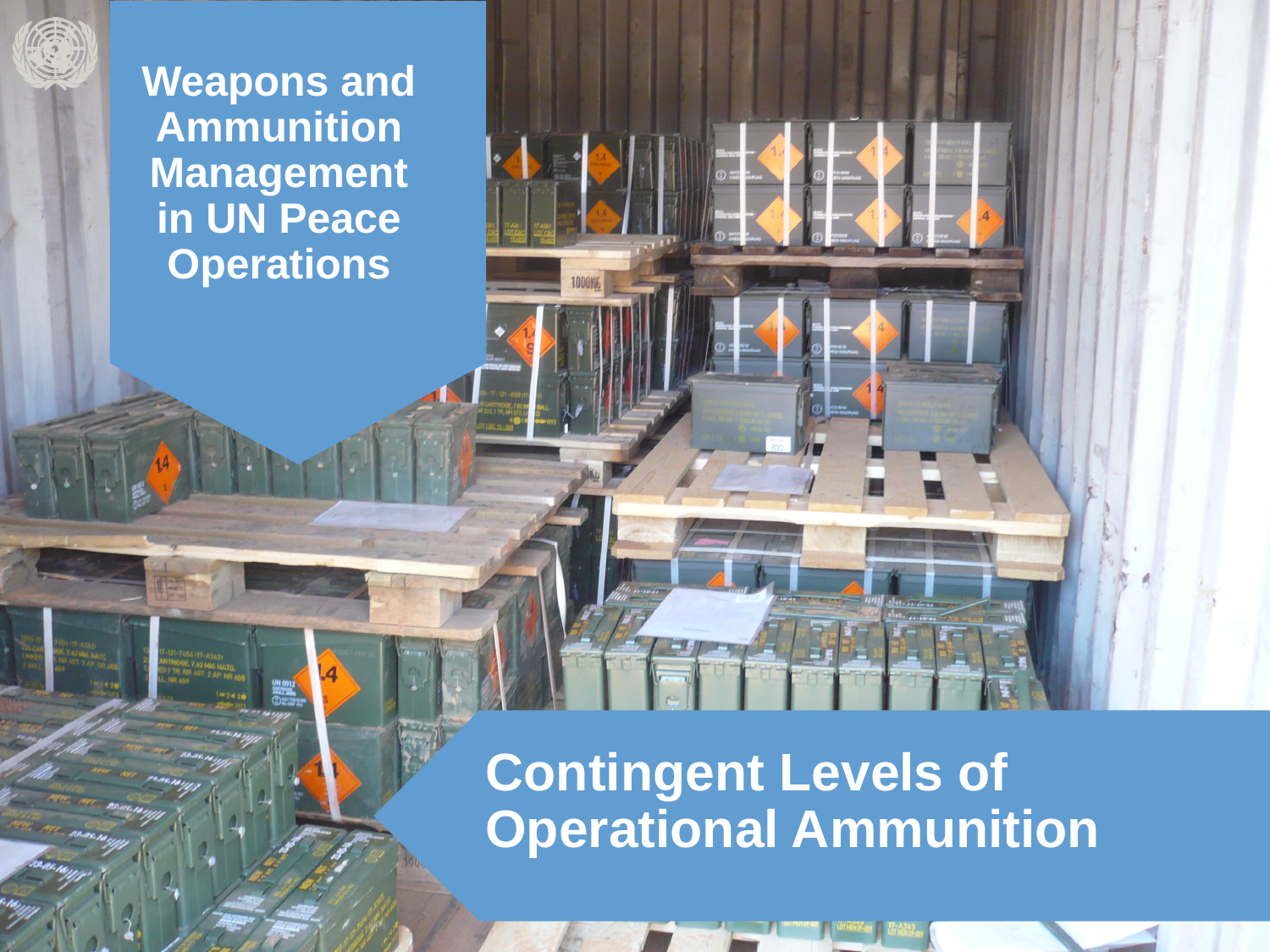

Weapons and Ammunition Management in UN Peace Operations
Contingent Levels of Operational Ammunition